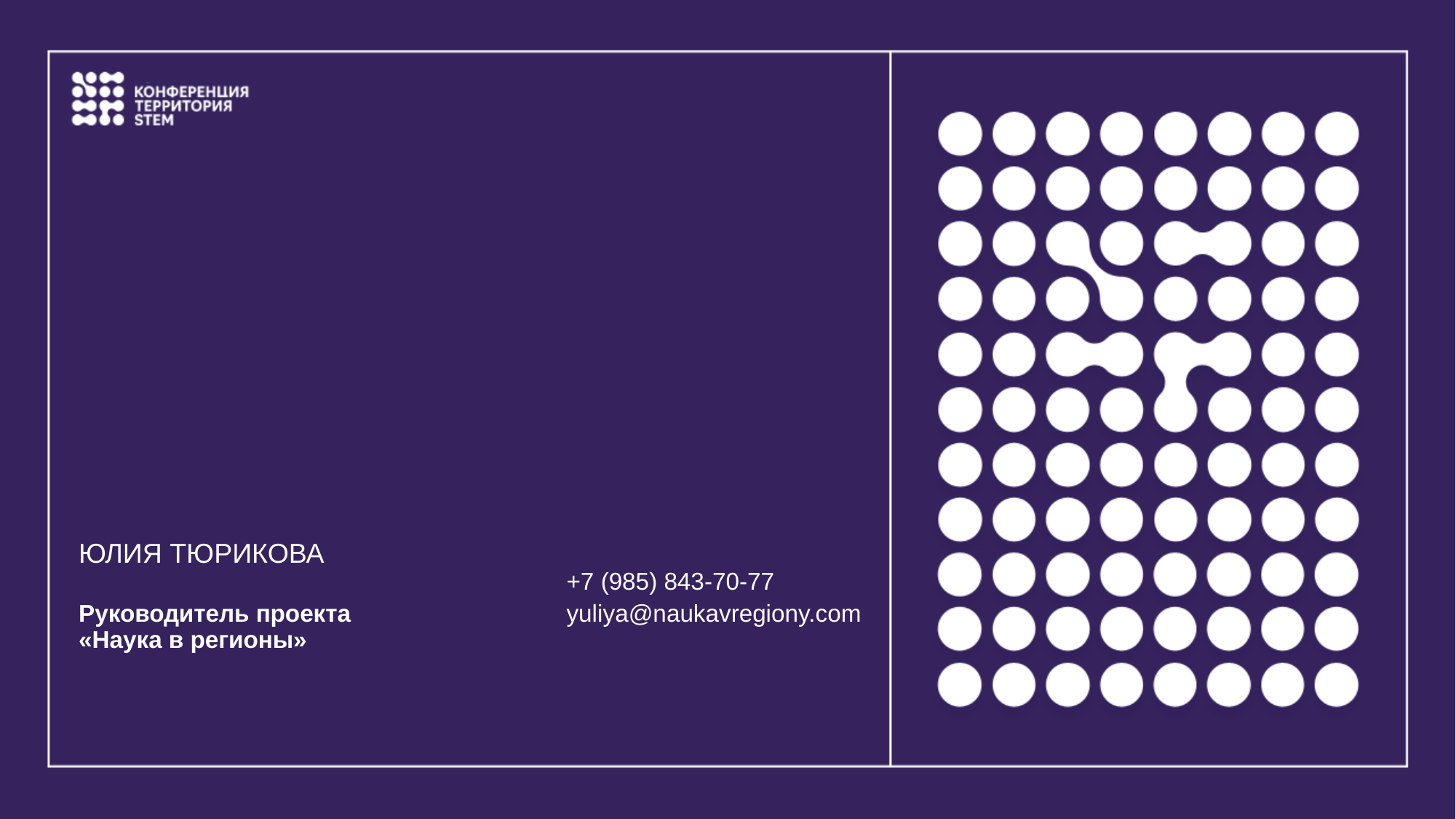

#
Юлия тюрикова
+7 (985) 843-70-77
Руководитель проекта «Наука в регионы»
yuliya@naukavregiony.com